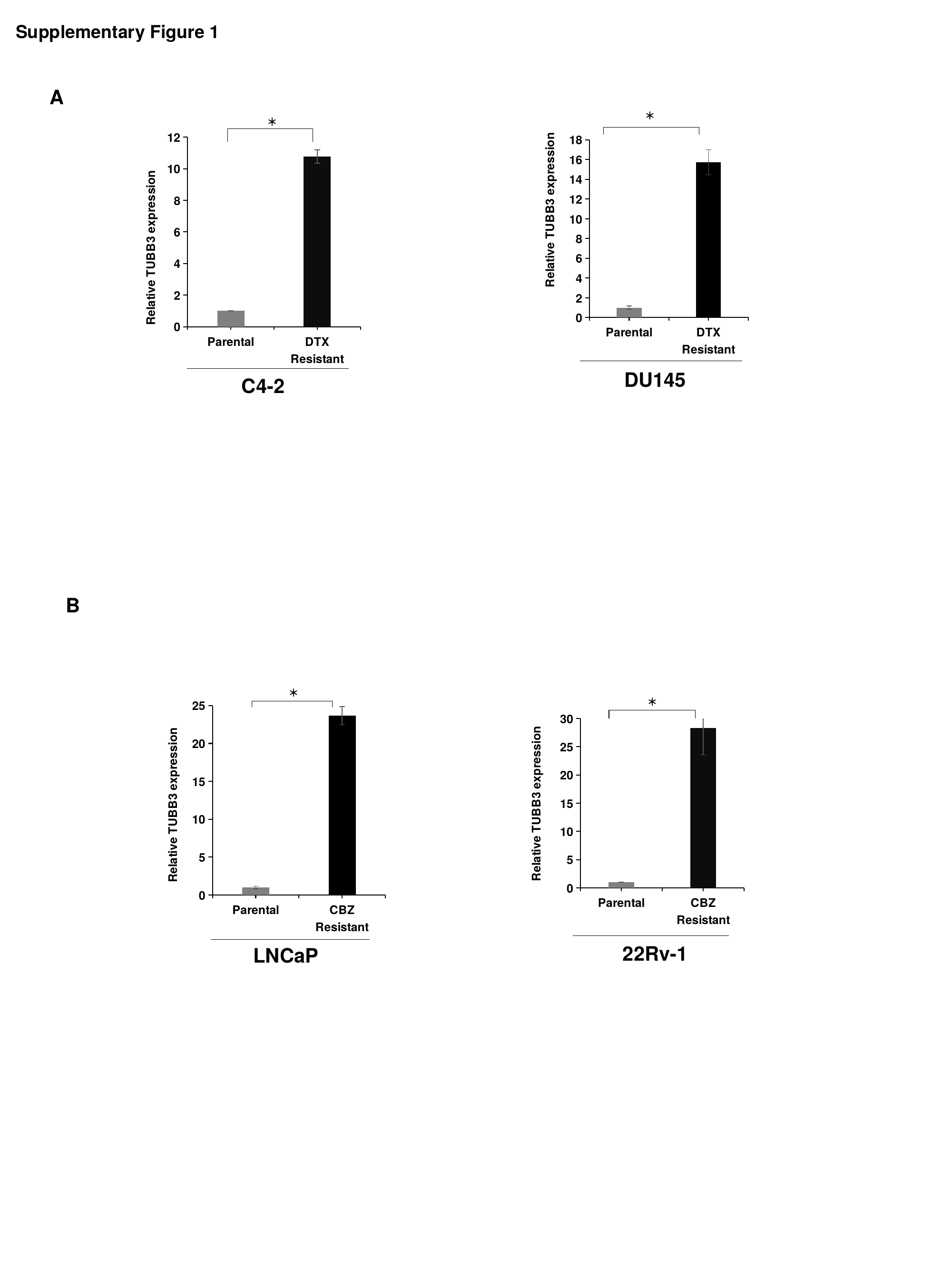

Supplementary Figure 1
A

＊

### Chart

| Category |  |
|---|---|
| Parental | 1.0 |
| DTX
Resistant | 15.725214665385131 |
DU145

＊

### Chart

| Category |  |
|---|---|
| Parental | 1.0 |
| DTX
Resistant | 10.775373921748765 |
C4-2
B

＊

### Chart

| Category |  |
|---|---|
| Parental | 1.0 |
| CBZ
Resistant | 23.662037586677997 |
LNCaP

＊

### Chart

| Category |  |
|---|---|
| Parental | 1.0 |
| CBZ
Resistant | 28.303340534394458 |
22Rv-1